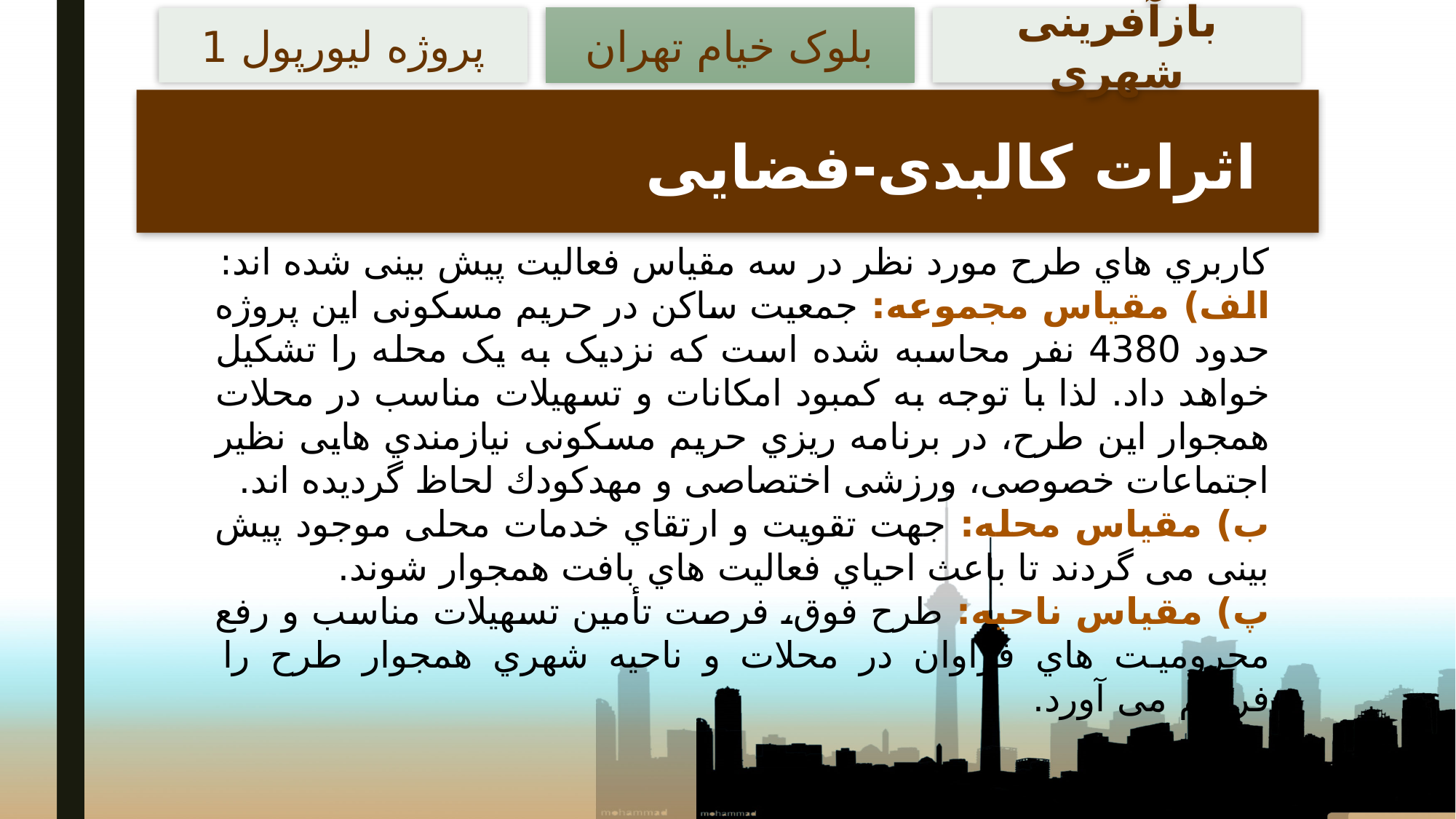

پروژه لیورپول 1
بلوک خیام تهران
بازآفرینی شهری

اثرات کالبدی-فضایی
کاربري هاي طرح مورد نظر در سه مقیاس فعالیت پیش بینی شده اند:
الف) مقیاس مجموعه: جمعیت ساکن در حریم مسکونی این پروژه حدود 4380 نفر محاسبه شده است که نزدیک به یک محله را تشکیل خواهد داد. لذا با توجه به کمبود امکانات و تسهیلات مناسب در محلات همجوار این طرح، در برنامه ریزي حریم مسکونی نیازمندي هایی نظیر اجتماعات خصوصی، ورزشی اختصاصی و مهدکودك لحاظ گردیده اند.
ب) مقیاس محله: جهت تقویت و ارتقاي خدمات محلی موجود پیش بینی می گردند تا باعث احیاي فعالیت هاي بافت همجوار شوند.
پ) مقیاس ناحیه: طرح فوق، فرصت تأمین تسهیلات مناسب و رفع محرومیت هاي فراوان در محلات و ناحیه شهري همجوار طرح را فراهم می آورد.